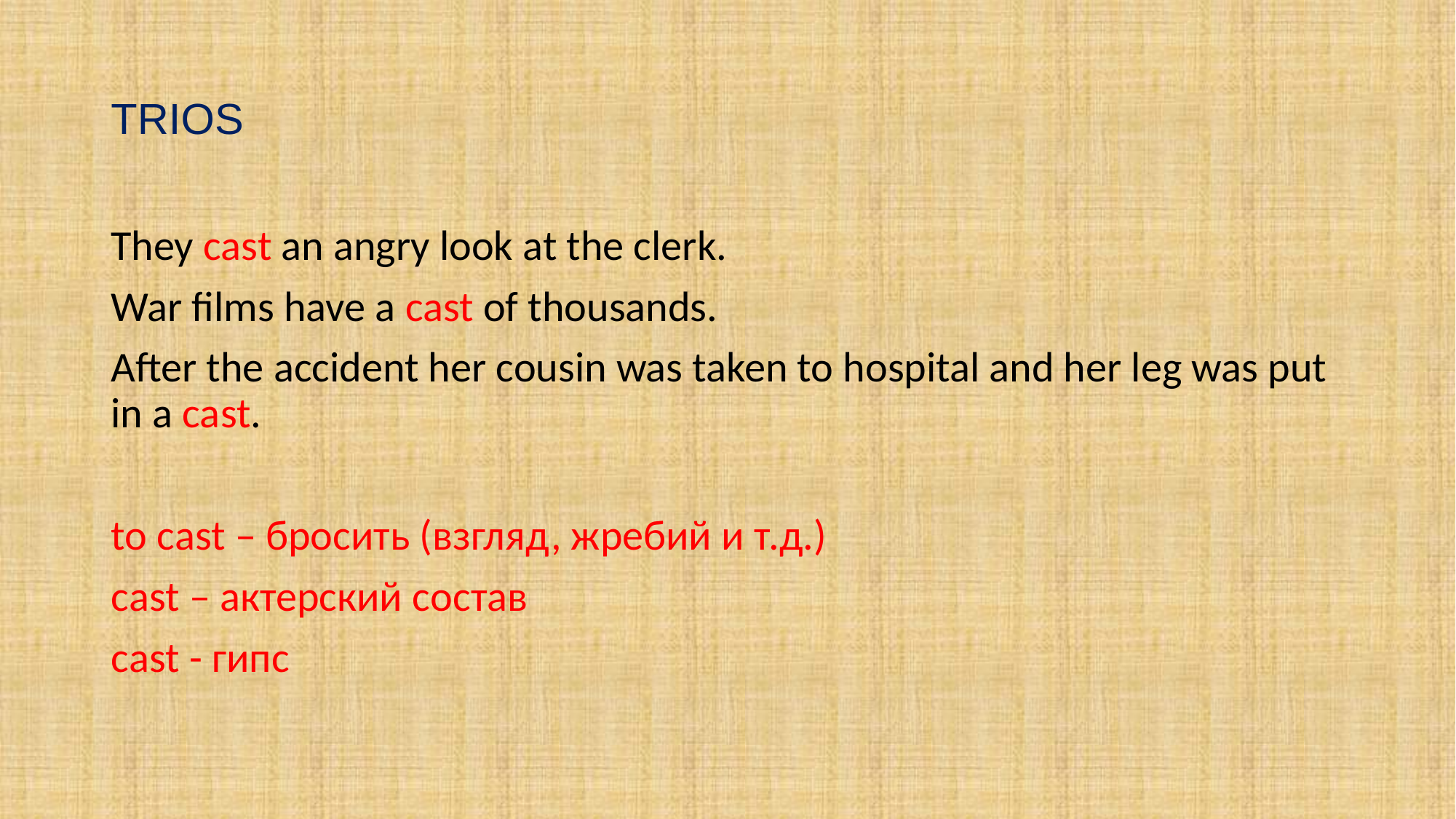

# TRIOS
They cast an angry look at the clerk.
War films have a cast of thousands.
After the accident her cousin was taken to hospital and her leg was put in a cast.

to сast – бросить (взгляд, жребий и т.д.)
сast – актерский состав
сast - гипс